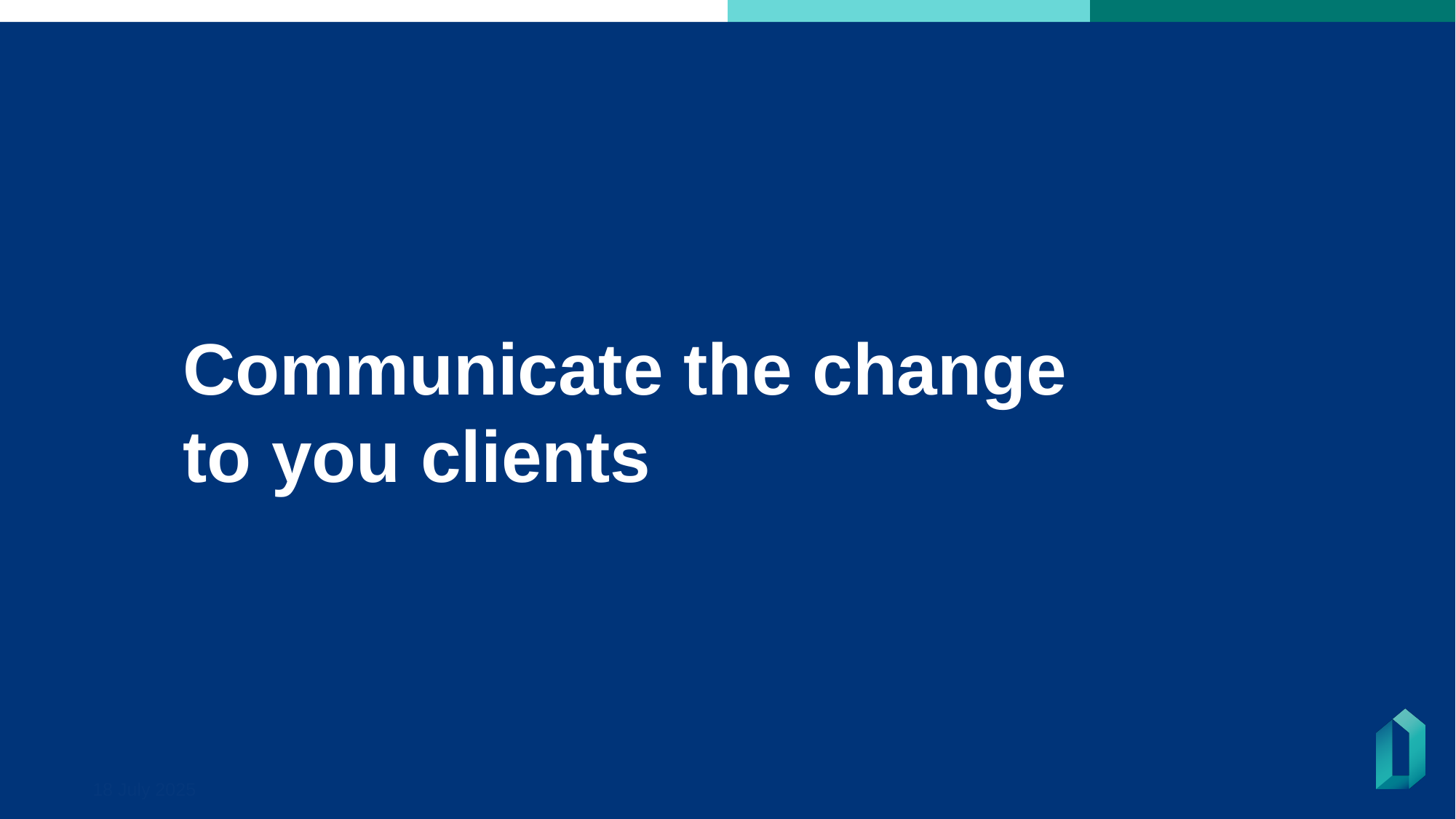

# Communicate the change to you clients

18 July 2025